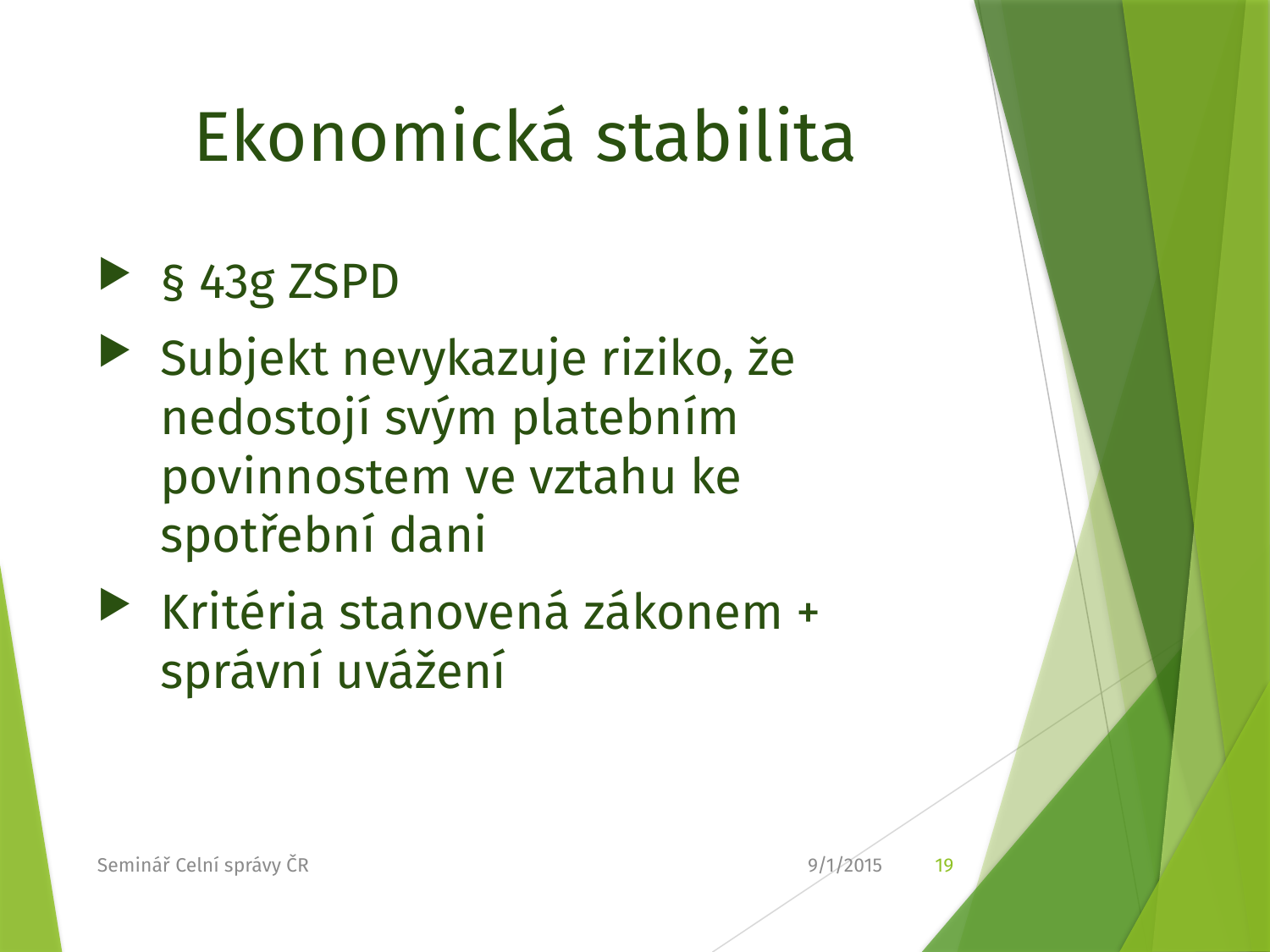

# Ekonomická stabilita
§ 43g ZSPD
Subjekt nevykazuje riziko, že nedostojí svým platebním povinnostem ve vztahu ke spotřební dani
Kritéria stanovená zákonem + správní uvážení
Seminář Celní správy ČR
9/1/2015
19